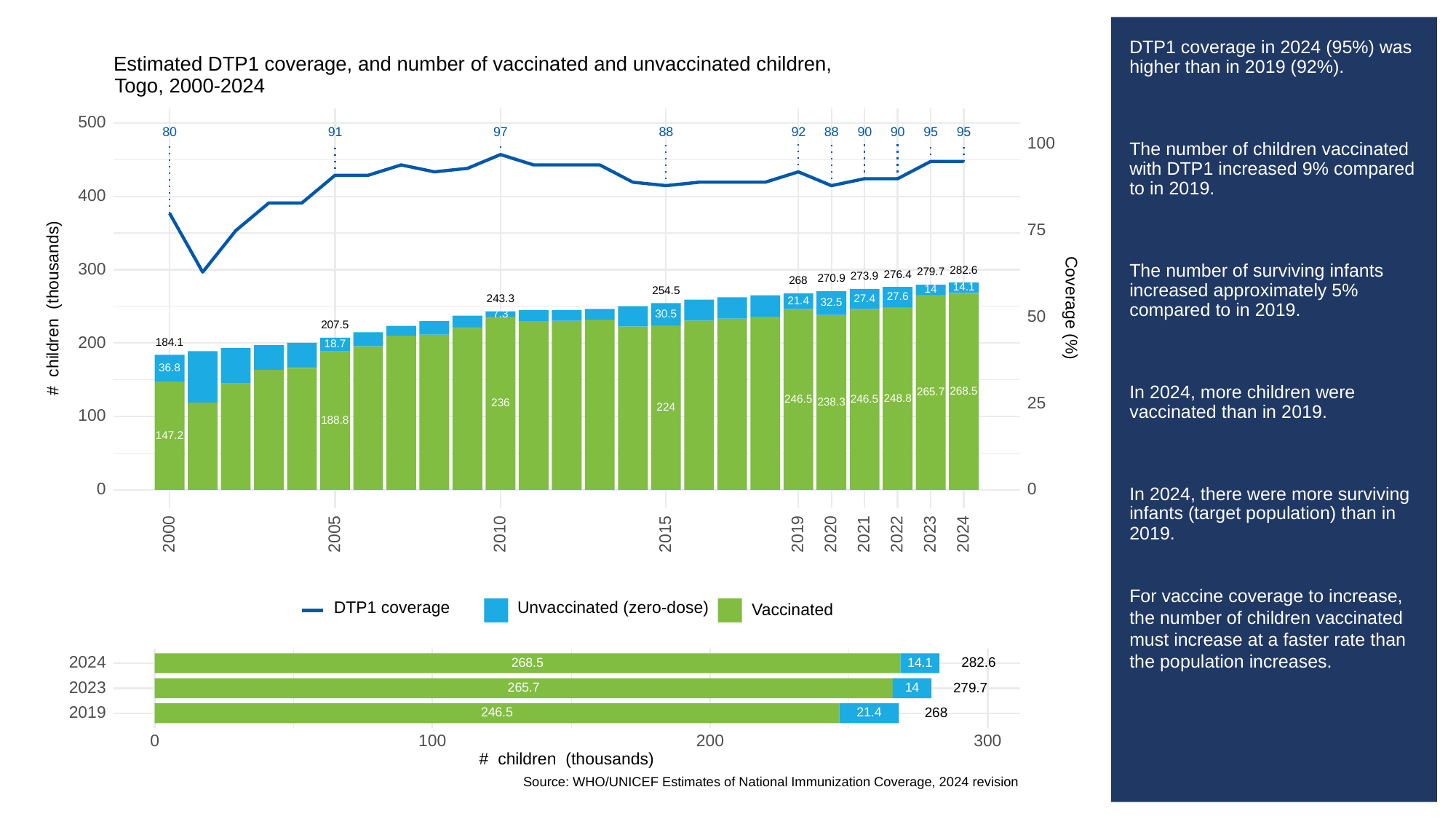

# DTP1 coverage in 2024 (95%) was higher than in 2019 (92%).

The number of children vaccinated with DTP1 increased 9% compared to in 2019.

The number of surviving infants increased approximately 5% compared to in 2019.

In 2024, more children were vaccinated than in 2019.

In 2024, there were more surviving infants (target population) than in 2019.

For vaccine coverage to increase, the number of children vaccinated must increase at a faster rate than the population increases.

Estimated DTP1 coverage, and number of vaccinated and unvaccinated children,
Togo, 2000-2024

500

80
91
97
88
92
88
90
90
95
95
100

400

75

300
282.6
279.7

276.4
273.9
270.9
268

14.1

14
254.5

27.6

27.4
243.3

21.4

32.5

#  children  (thousands)
Coverage (%)

7.3

30.5

50

207.5

200

184.1
18.7

36.8

268.5
265.7
248.8
246.5
246.5
25
238.3
236

224
100
188.8

147.2

0
0

2023
2000
2005
2010
2015
2019
2020
2021
2022
2024

Unvaccinated (zero-dose)
DTP1 coverage
Vaccinated

2024
282.6
268.5
14.1

2023
279.7
265.7
14

2019
268
246.5
21.4

300
0
100
200
#  children  (thousands)
Source: WHO/UNICEF Estimates of National Immunization Coverage, 2024 revision